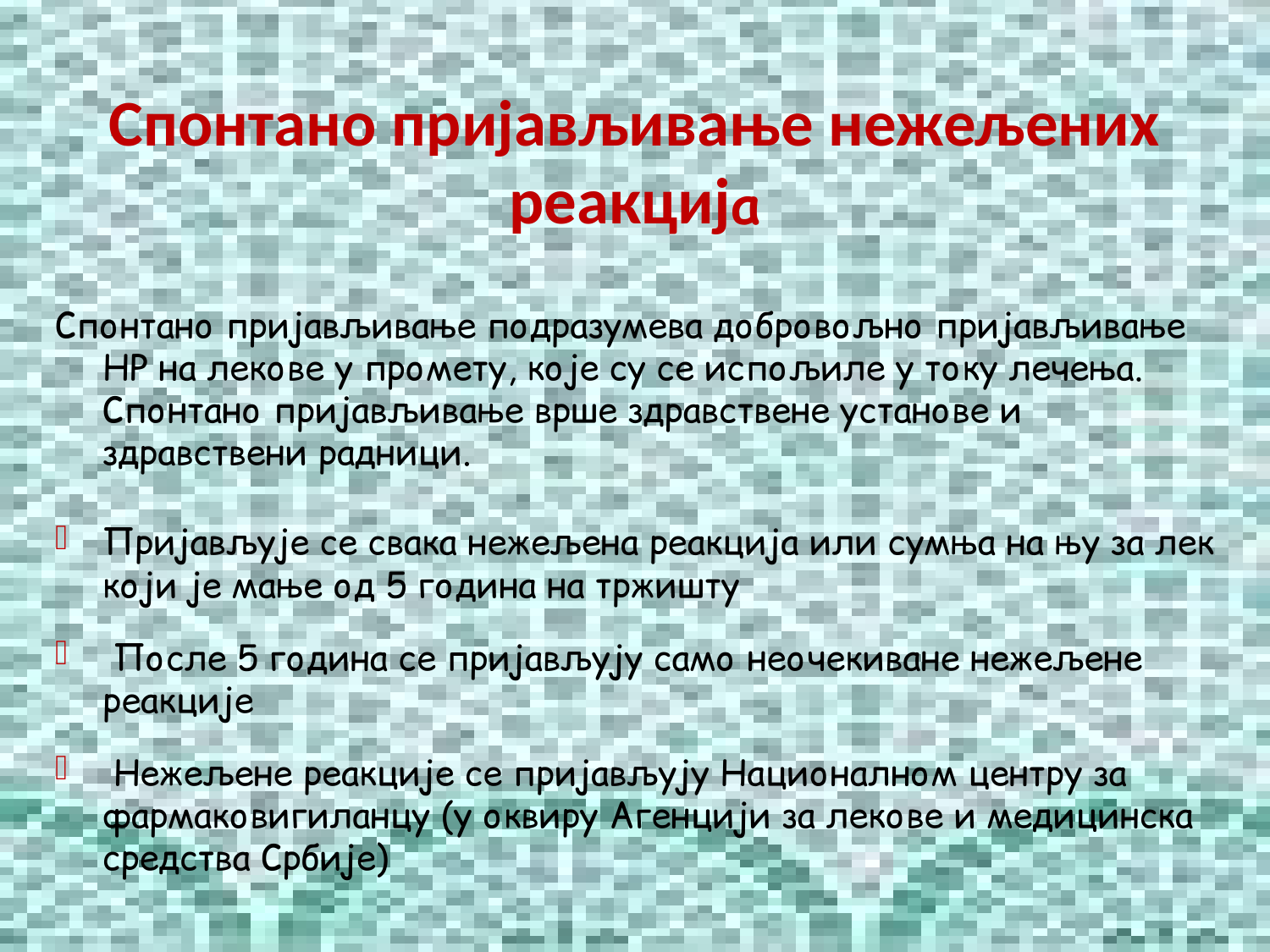

# Спонтано пријављивање нежељених реакција
Спонтано пријављивање подразумева добровољно пријављивање НР на лекове у промету, које су се испољиле у току лечења. Спонтано пријављивање врше здравствене установе и здравствени радници.

Пријављује се свака нежељена реакција или сумња на њу за лек који је мање од 5 година на тржишту

 После 5 година се пријављују само неочекиване нежељене  реакције

 Нежељене реакције се пријављују Националном центру за фармаковигиланцу (у оквиру Агенцији за лекове и медицинска средства Србије)